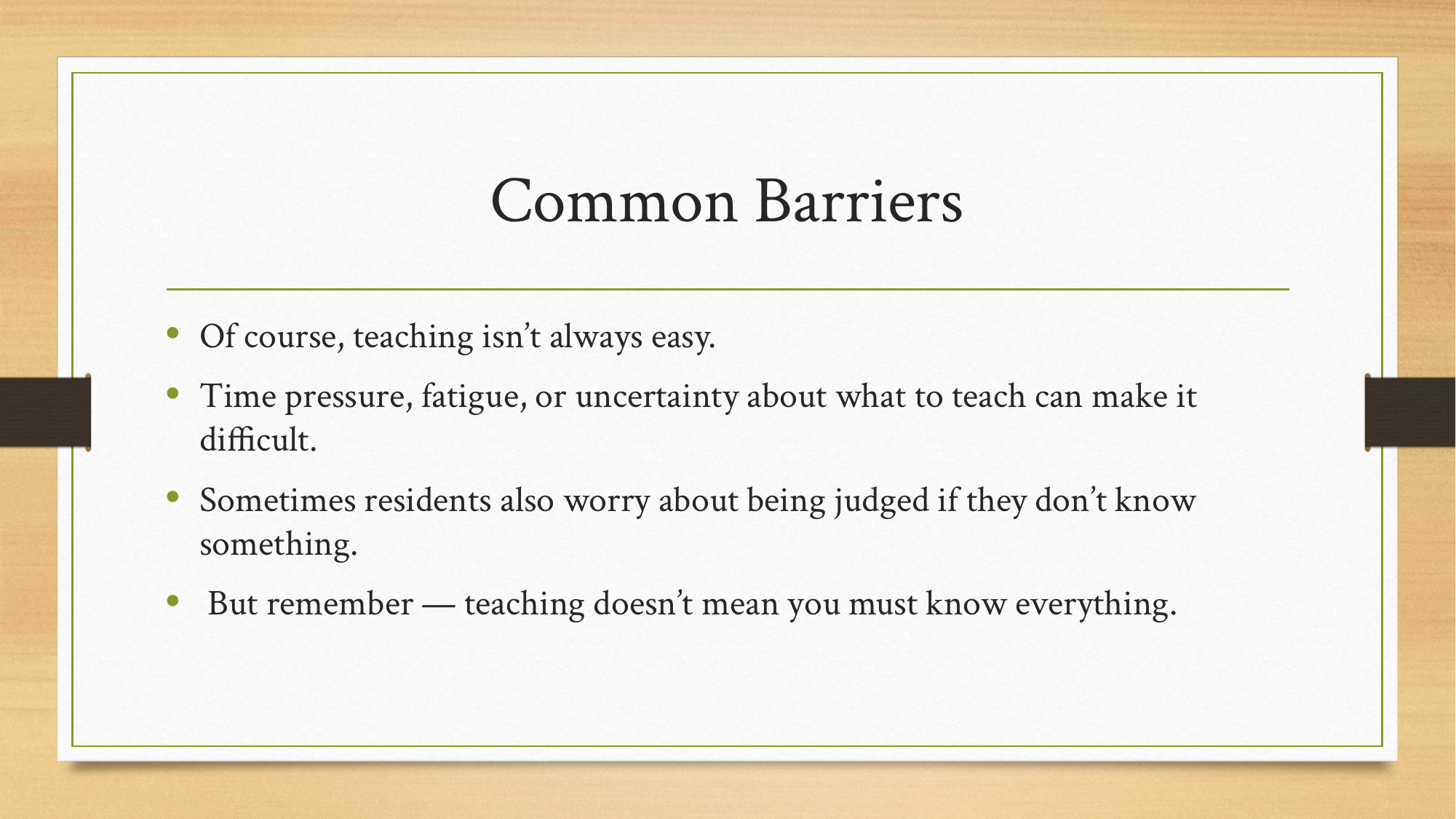

# Common Barriers
Of course, teaching isn’t always easy.
Time pressure, fatigue, or uncertainty about what to teach can make it difficult.
Sometimes residents also worry about being judged if they don’t know something.
 But remember — teaching doesn’t mean you must know everything.